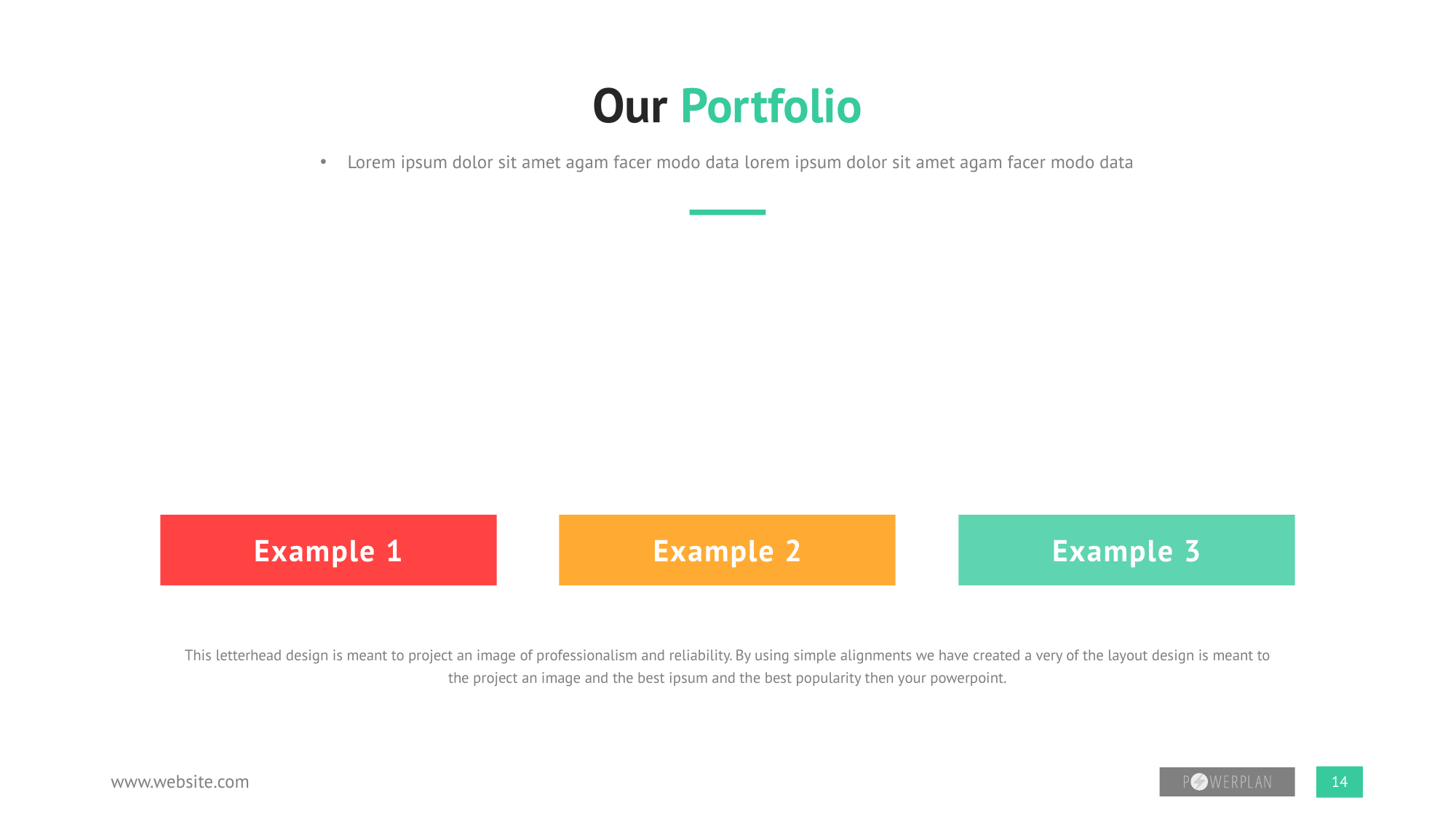

# Our Portfolio
Lorem ipsum dolor sit amet agam facer modo data lorem ipsum dolor sit amet agam facer modo data

Example 1
Example 2
Example 3
This letterhead design is meant to project an image of professionalism and reliability. By using simple alignments we have created a very of the layout design is meant to the project an image and the best ipsum and the best popularity then your powerpoint.
www.website.com
14